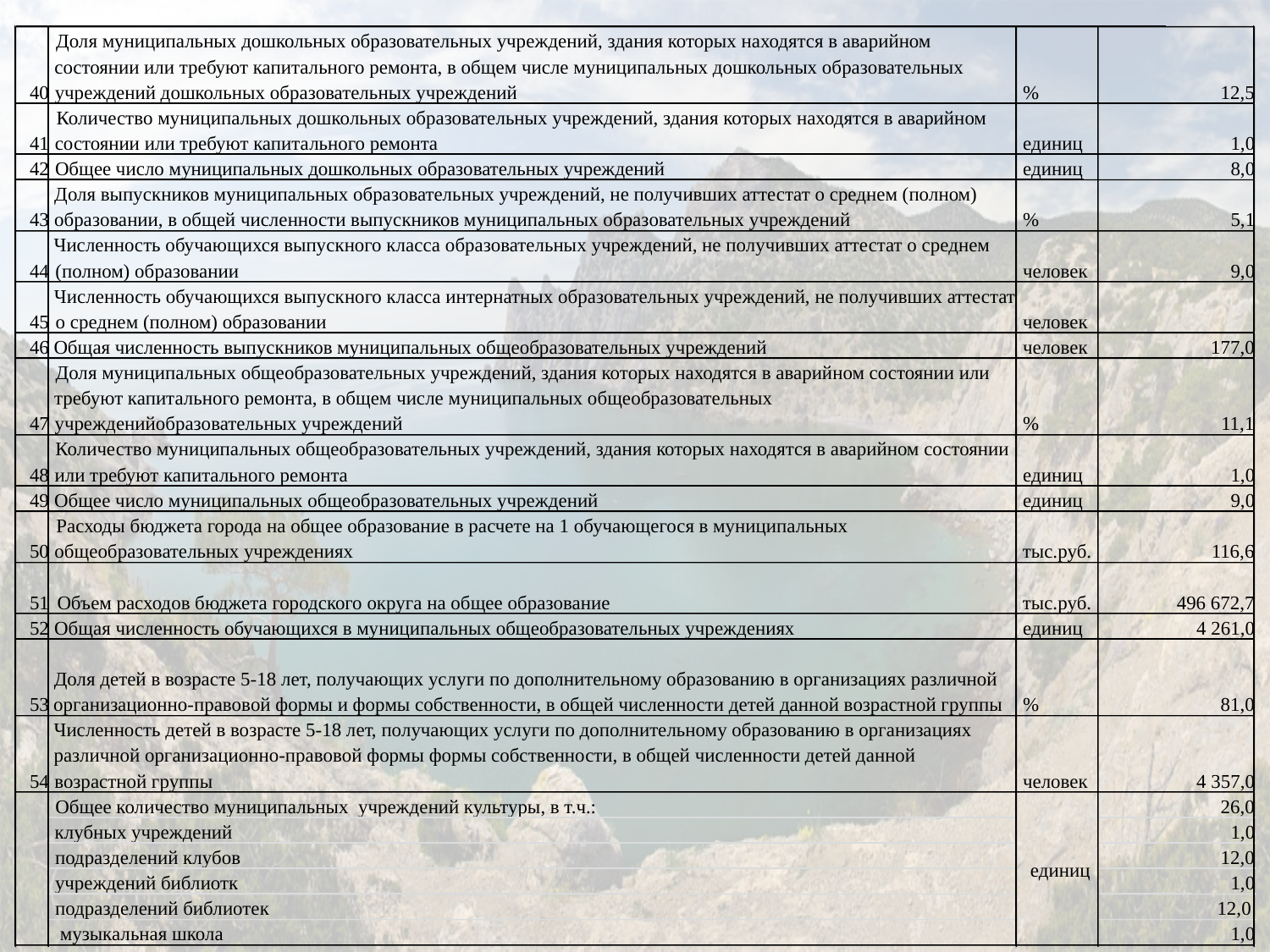

Доля муниципальных дошкольных образовательных учреждений, здания которых находятся в аварийном
состоянии или требуют капитального ремонта, в общем числе муниципальных дошкольных образовательных
40
учреждений дошкольных образовательных учреждений
%
12,5

Количество муниципальных дошкольных образовательных учреждений, здания которых находятся в аварийном
41
состоянии или требуют капитального ремонта
единиц
1,0

42
Общее число муниципальных дошкольных образовательных учреждений
единиц
8,0

Доля выпускников муниципальных образовательных учреждений, не получивших аттестат о среднем (полном)
43
образовании, в общей численности выпускников муниципальных образовательных учреждений
%
5,1

Численность обучающихся выпускного класса образовательных учреждений, не получивших аттестат о среднем
44
(полном) образовании
человек
9,0

Численность обучающихся выпускного класса интернатных образовательных учреждений, не получивших аттестат
45
о среднем (полном) образовании
человек

46
Общая численность выпускников муниципальных общеобразовательных учреждений
человек
177,0

Доля муниципальных общеобразовательных учреждений, здания которых находятся в аварийном состоянии или
требуют капитального ремонта, в общем числе муниципальных общеобразовательных
47
учрежденийобразовательных учреждений
%
11,1

Количество муниципальных общеобразовательных учреждений, здания которых находятся в аварийном состоянии
48
или требуют капитального ремонта
единиц
1,0

49
Общее число муниципальных общеобразовательных учреждений
единиц
9,0

Расходы бюджета города на общее образование в расчете на 1 обучающегося в муниципальных
50
общеобразовательных учреждениях
тыс.руб.
116,6

51
Объем расходов бюджета городского округа на общее образование
тыс.руб.
496 672,7

52
Общая численность обучающихся в муниципальных общеобразовательных учреждениях
единиц
4 261,0

Доля детей в возрасте 5-18 лет, получающих услуги по дополнительному образованию в организациях различной
53
организационно-правовой формы и формы собственности, в общей численности детей данной возрастной группы
%
81,0

Численность детей в возрасте 5-18 лет, получающих услуги по дополнительному образованию в организациях
различной организационно-правовой формы формы собственности, в общей численности детей данной
54
возрастной группы
человек
4 357,0

Общее количество муниципальных  учреждений культуры, в т.ч.:
26,0

клубных учреждений
1,0

подразделений клубов
12,0
единиц

учреждений библиотк
1,0

подразделений библиотек
  12,0

 музыкальная школа
1,0